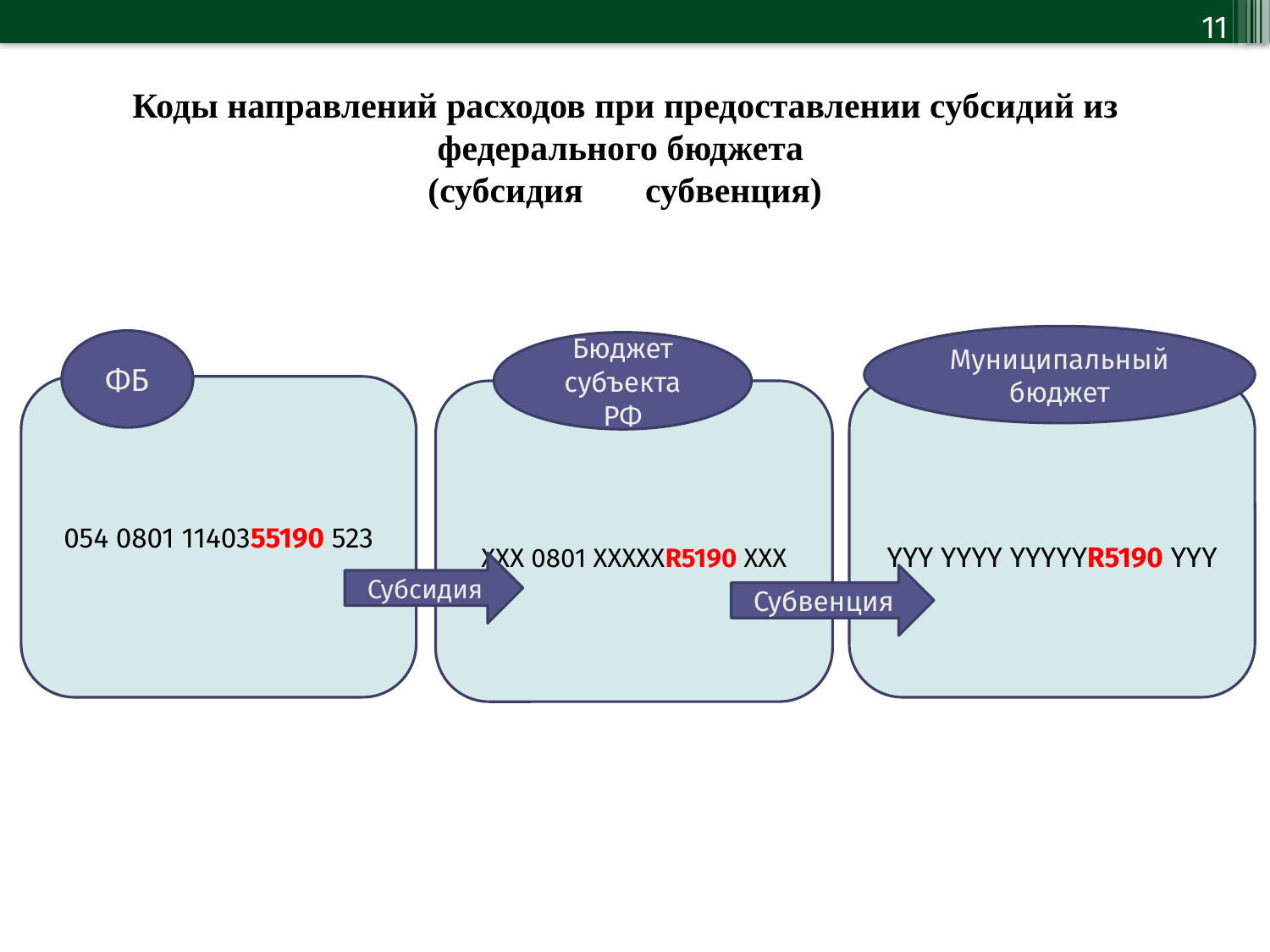

11
Коды направлений расходов при предоставлении субсидий из федерального бюджета
(субсидия       субвенция)
Муниципальный бюджет
ФБ
Бюджет субъекта РФ
054 0801 1140355190 523

YYY YYYY YYYYYR5190 YYY

ХХХ 0801 ХХХХХR5190 XXX

Субсидия
Субвенция